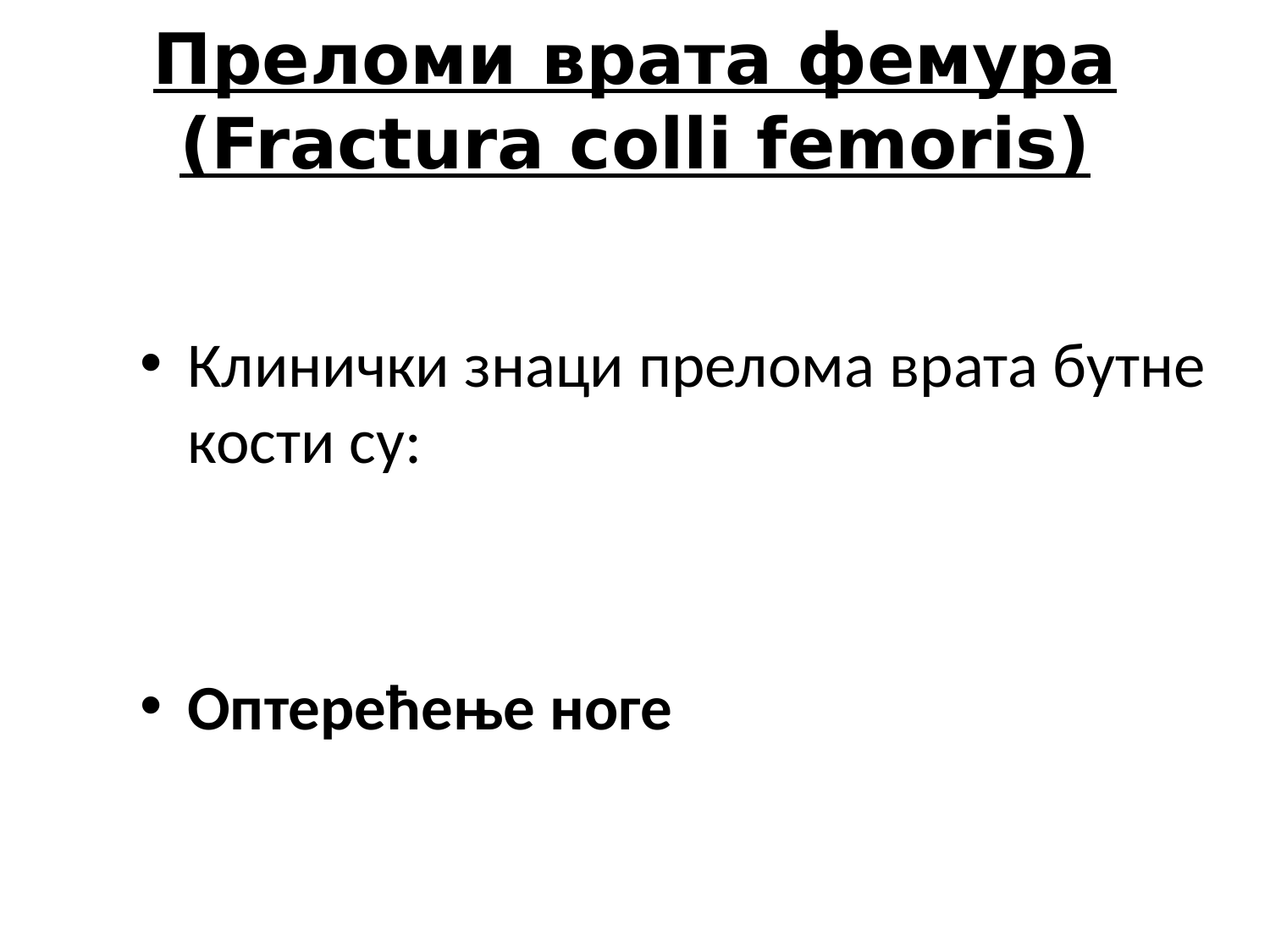

# Преломи врата фемура (Fractura colli femoris)

Клинички знаци прелома врата бутне кости су:

Оптерећење ноге